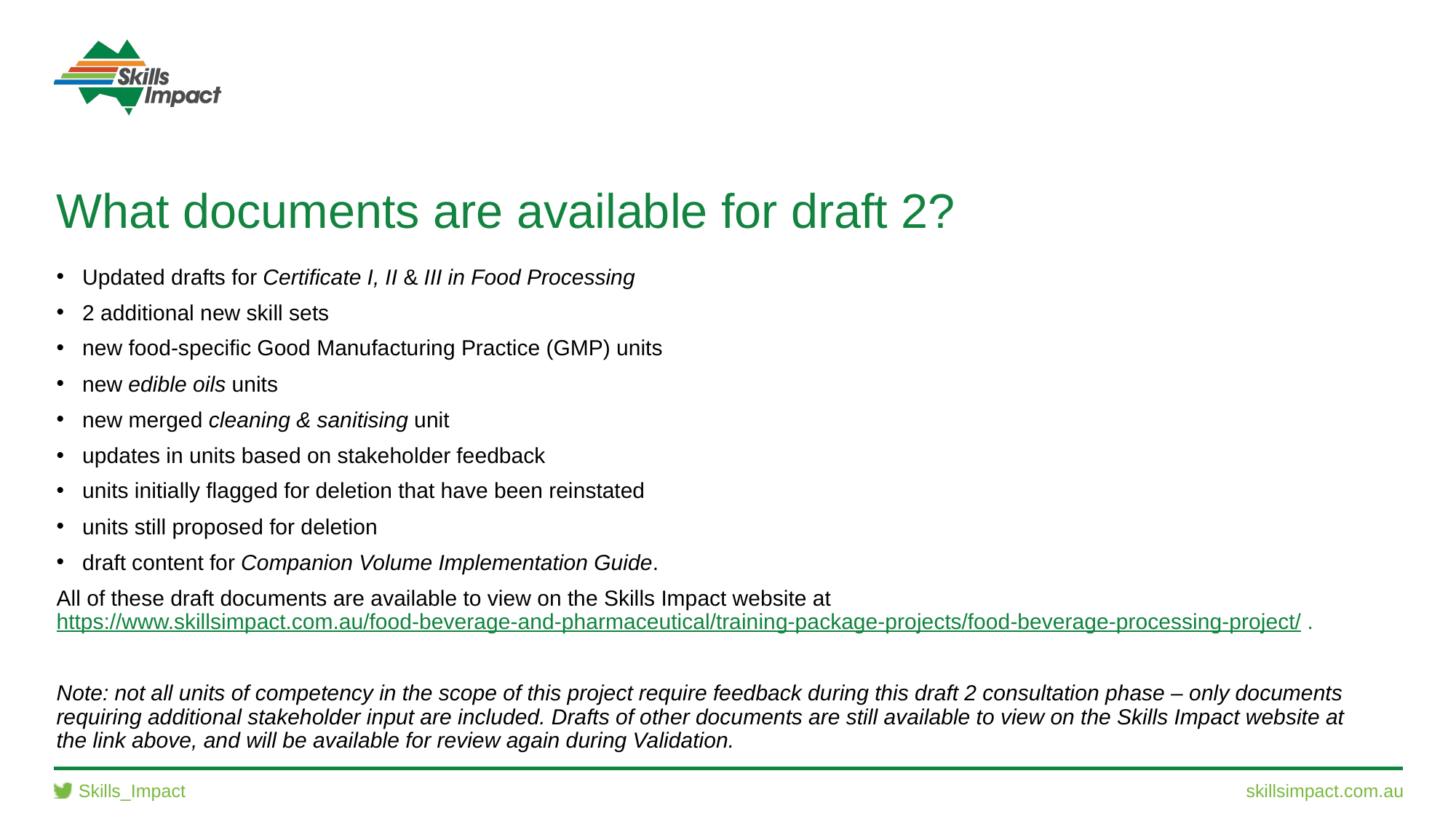

# What documents are available for draft 2?
Updated drafts for Certificate I, II & III in Food Processing
2 additional new skill sets
new food-specific Good Manufacturing Practice (GMP) units
new edible oils units
new merged cleaning & sanitising unit
updates in units based on stakeholder feedback
units initially flagged for deletion that have been reinstated
units still proposed for deletion
draft content for Companion Volume Implementation Guide.
All of these draft documents are available to view on the Skills Impact website at https://www.skillsimpact.com.au/food-beverage-and-pharmaceutical/training-package-projects/food-beverage-processing-project/ .

Note: not all units of competency in the scope of this project require feedback during this draft 2 consultation phase – only documents requiring additional stakeholder input are included. Drafts of other documents are still available to view on the Skills Impact website at the link above, and will be available for review again during Validation.